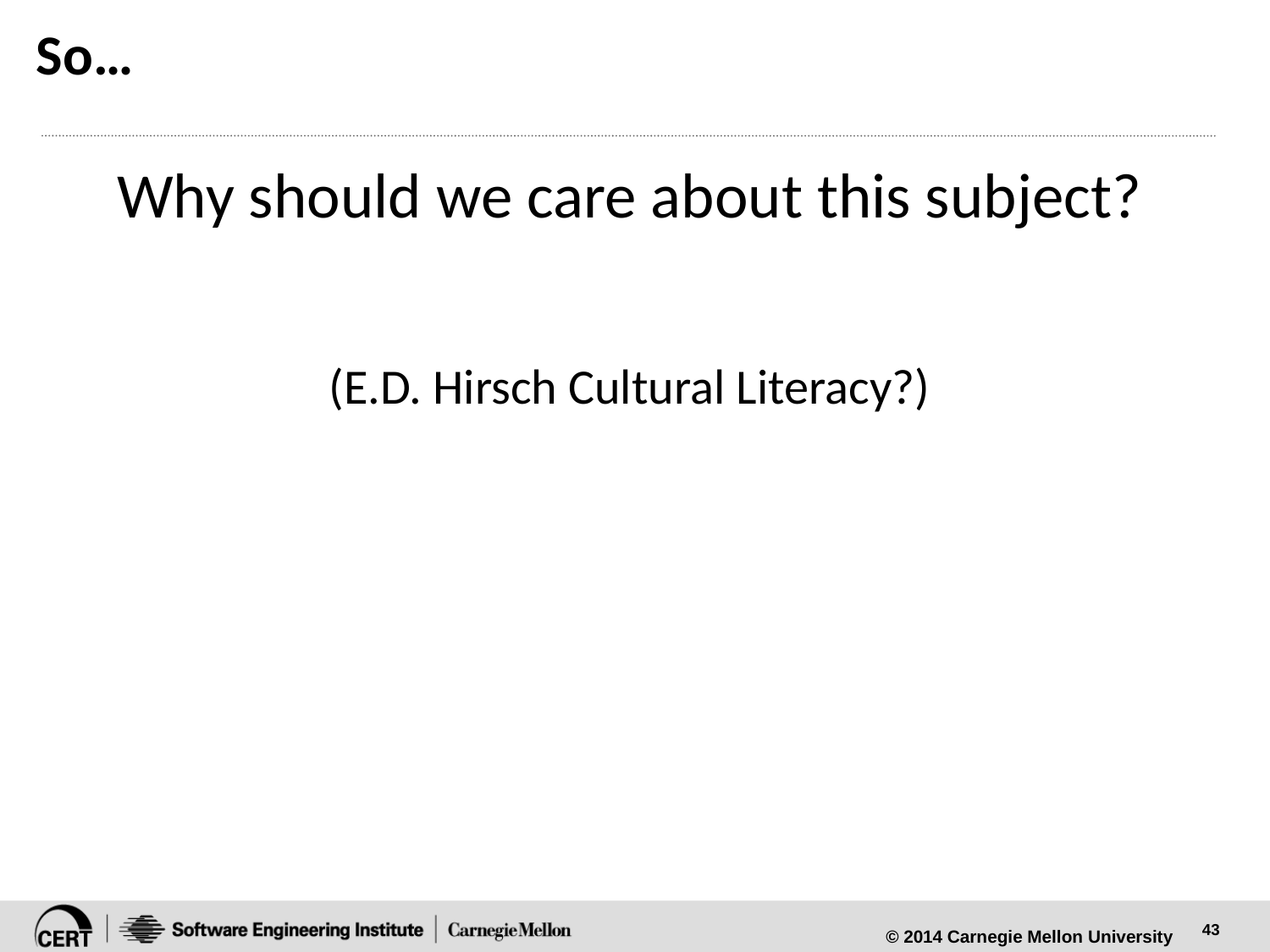

# So…
Why should we care about this subject?

(E.D. Hirsch Cultural Literacy?)